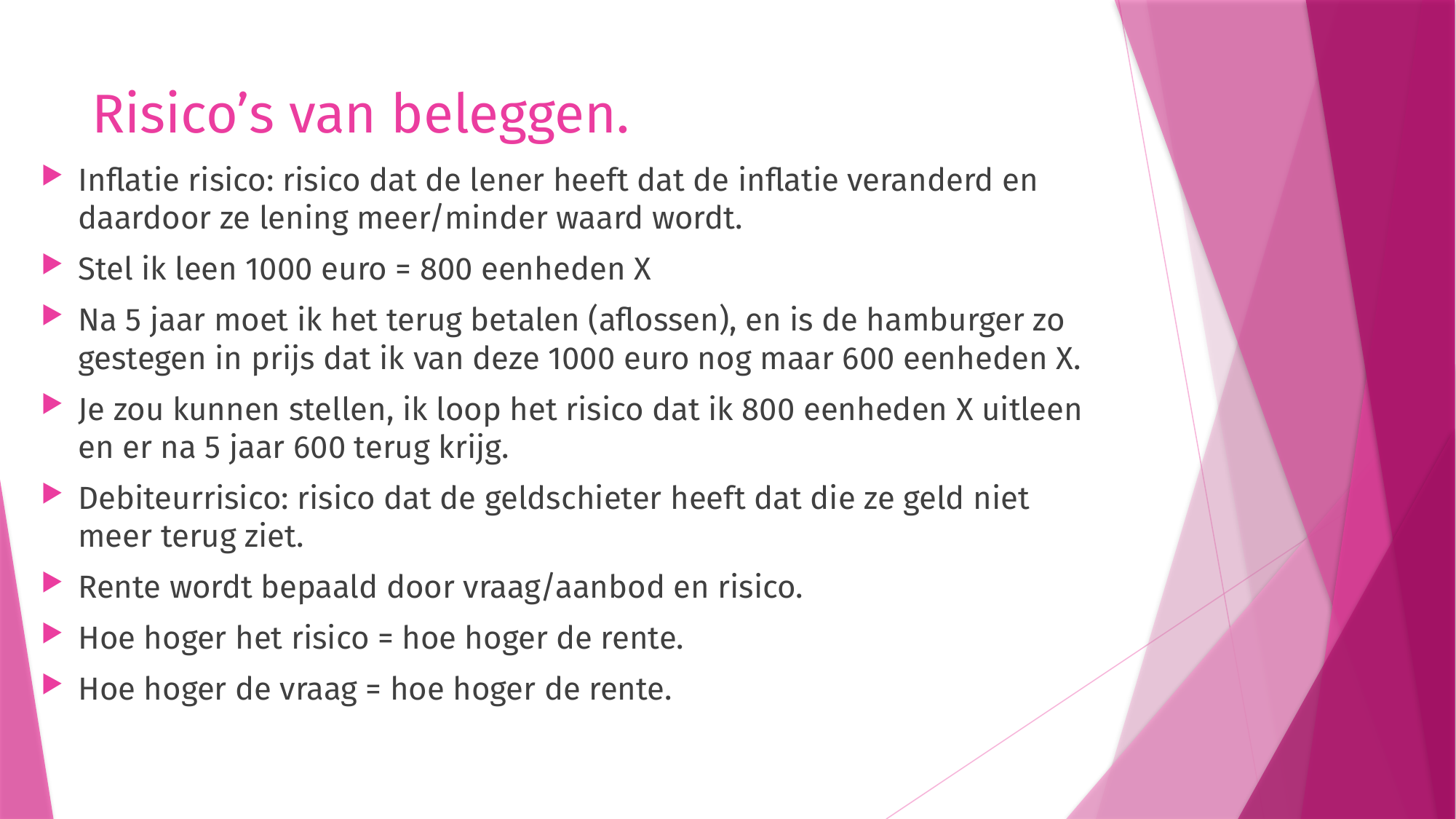

# Risico’s van beleggen.
Inflatie risico: risico dat de lener heeft dat de inflatie veranderd en daardoor ze lening meer/minder waard wordt.
Stel ik leen 1000 euro = 800 eenheden X
Na 5 jaar moet ik het terug betalen (aflossen), en is de hamburger zo gestegen in prijs dat ik van deze 1000 euro nog maar 600 eenheden X.
Je zou kunnen stellen, ik loop het risico dat ik 800 eenheden X uitleen en er na 5 jaar 600 terug krijg.
Debiteurrisico: risico dat de geldschieter heeft dat die ze geld niet meer terug ziet.
Rente wordt bepaald door vraag/aanbod en risico.
Hoe hoger het risico = hoe hoger de rente.
Hoe hoger de vraag = hoe hoger de rente.